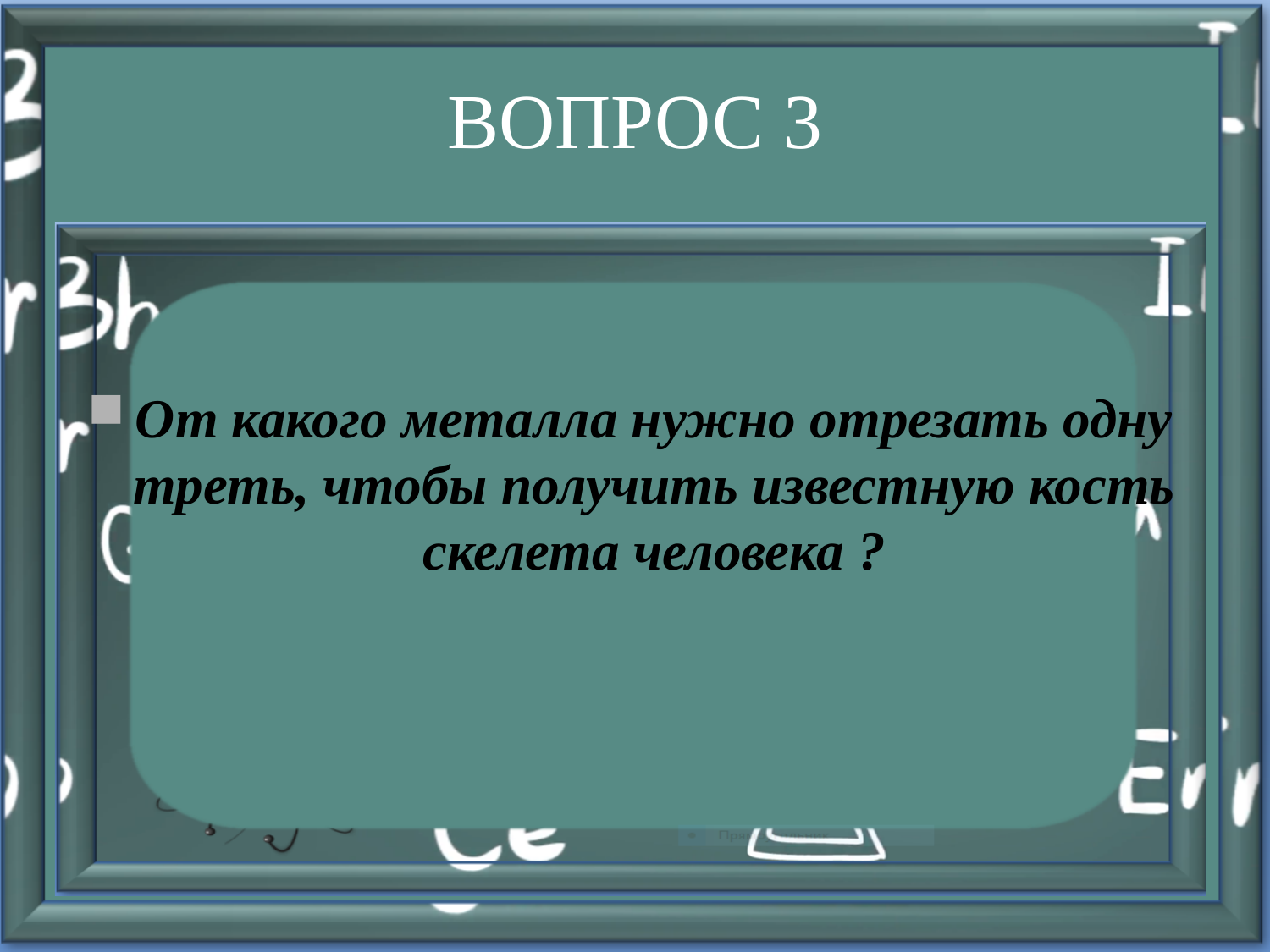

# ВОПРОС 3

От какого металла нужно отрезать одну треть, чтобы получить известную кость скелета человека ?